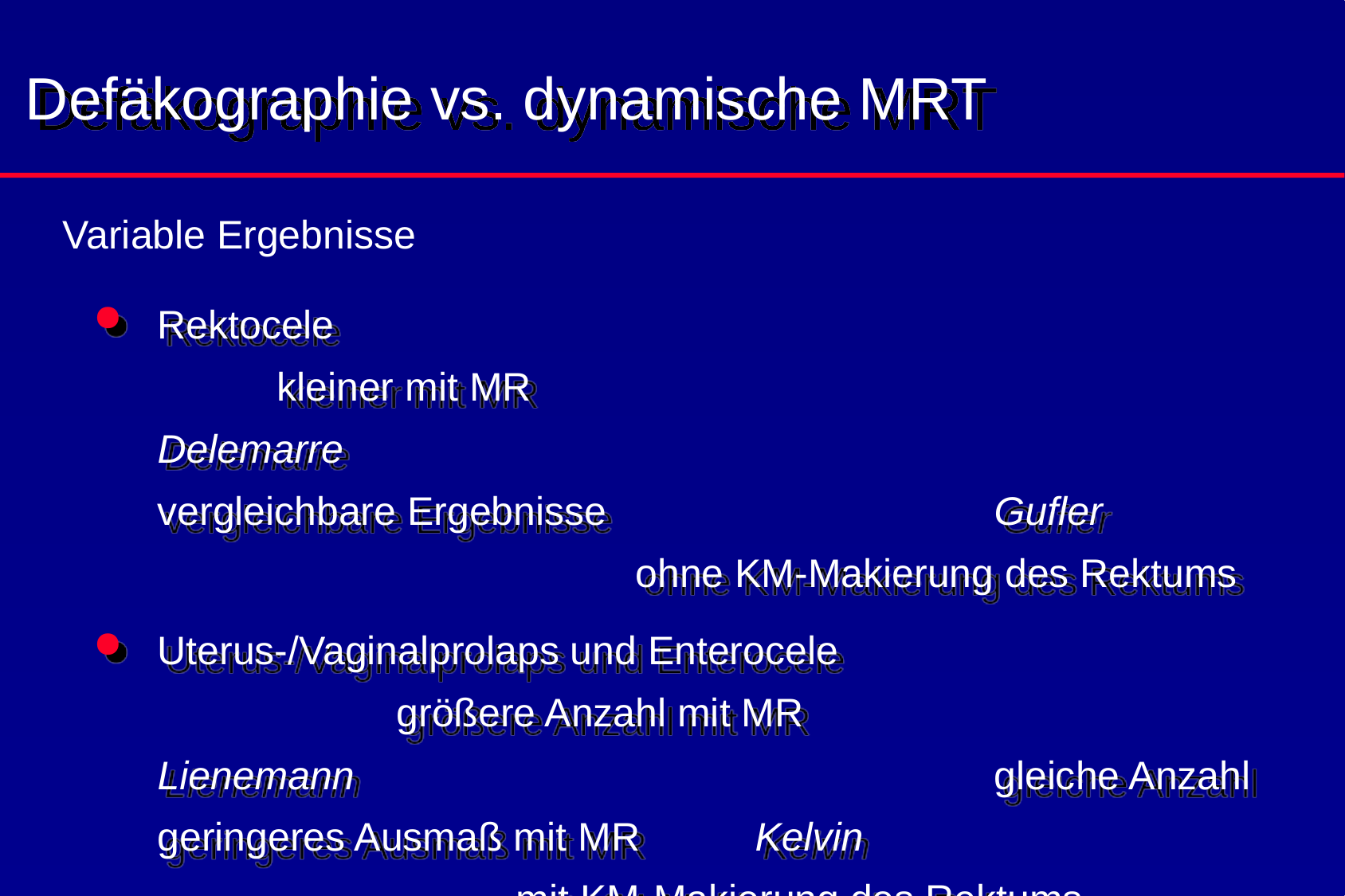

# Defäkographie vs. dynamische MRT

Variable Ergebnisse
Rektocele                                                                                      	kleiner mit MR 						Delemarre                                                               	vergleichbare Ergebnisse 				Gufler                                			ohne KM-Makierung des Rektums
Uterus-/Vaginalprolaps und Enterocele                                                           	größere Anzahl mit MR  				Lienemann                                                        	gleiche Anzahl geringeres Ausmaß mit MR 	Kelvin                                      			mit KM-Makierung des Rektums